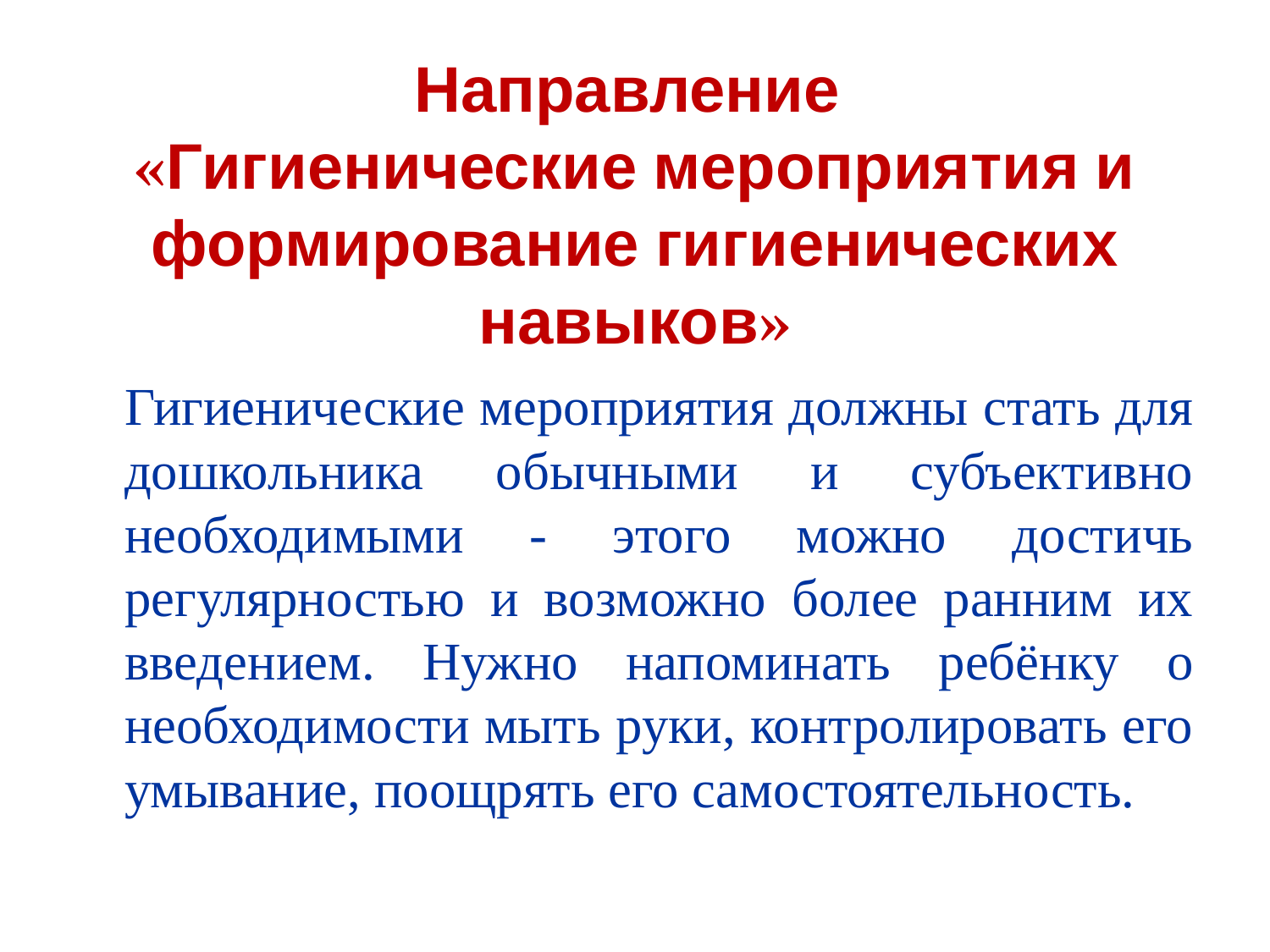

# Направление «Гигиенические мероприятия и формирование гигиенических навыков»
	Гигиенические мероприятия должны стать для дошкольника обычными и субъективно необходимыми - этого можно достичь регулярностью и возможно более ранним их введением. Нужно напоминать ребёнку о необходимости мыть руки, контролировать его умывание, поощрять его самостоятельность.